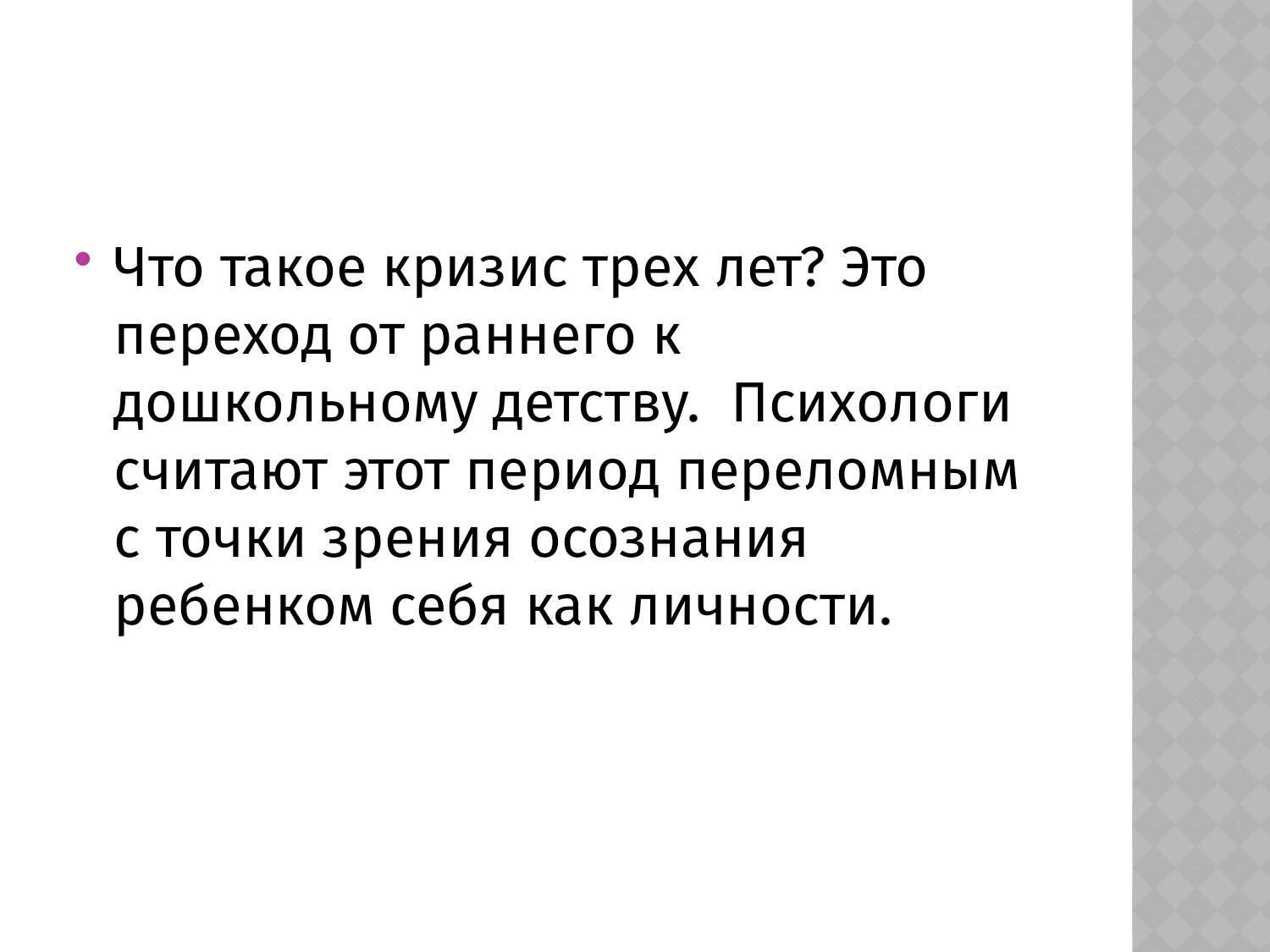

Что такое кризис трех лет? Это переход от раннего к дошкольному детству.  Психологи считают этот период переломным с точки зрения осознания ребенком себя как личности.